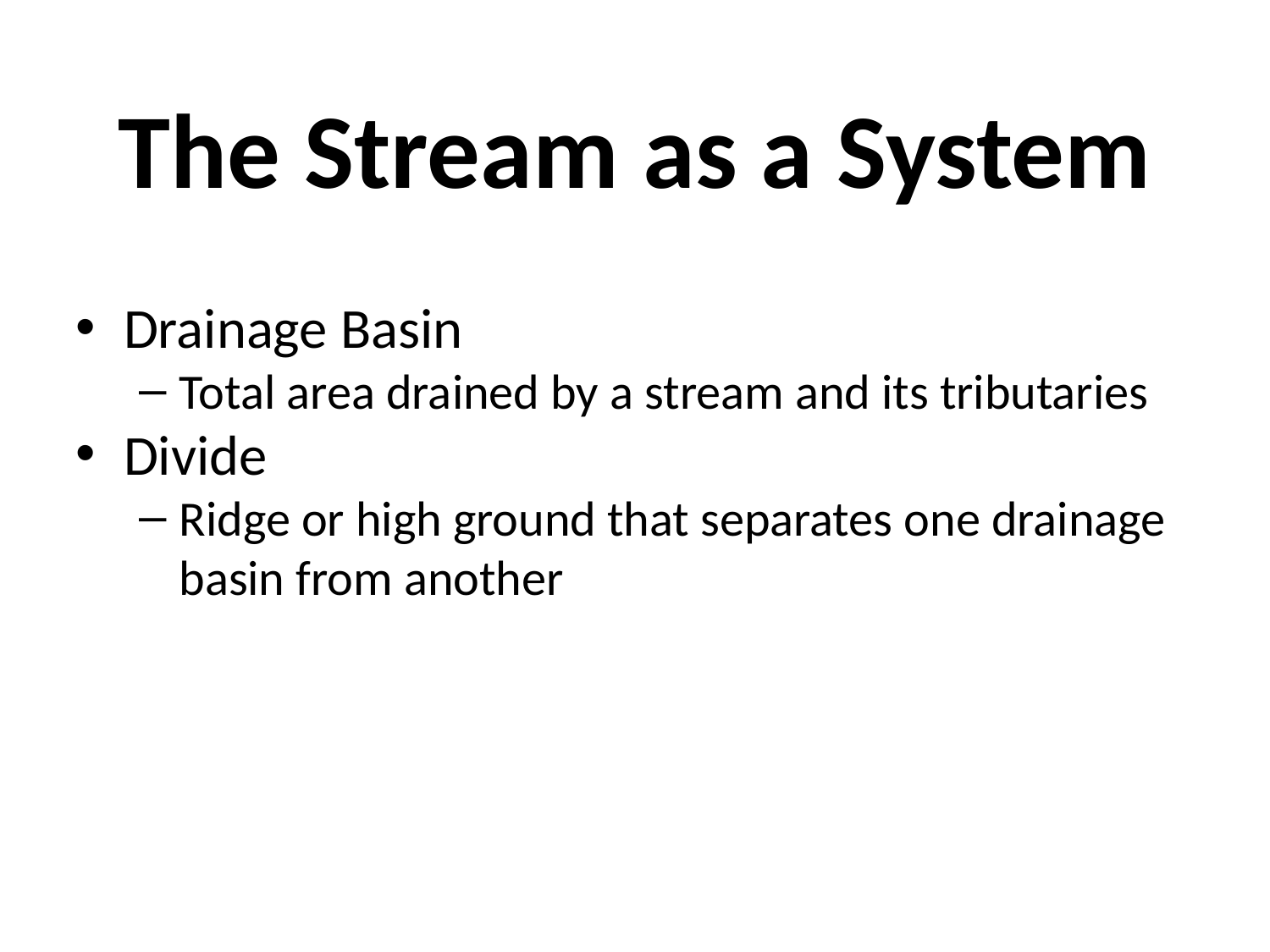

The Stream as a System
Drainage Basin
Total area drained by a stream and its tributaries
Divide
Ridge or high ground that separates one drainage basin from another